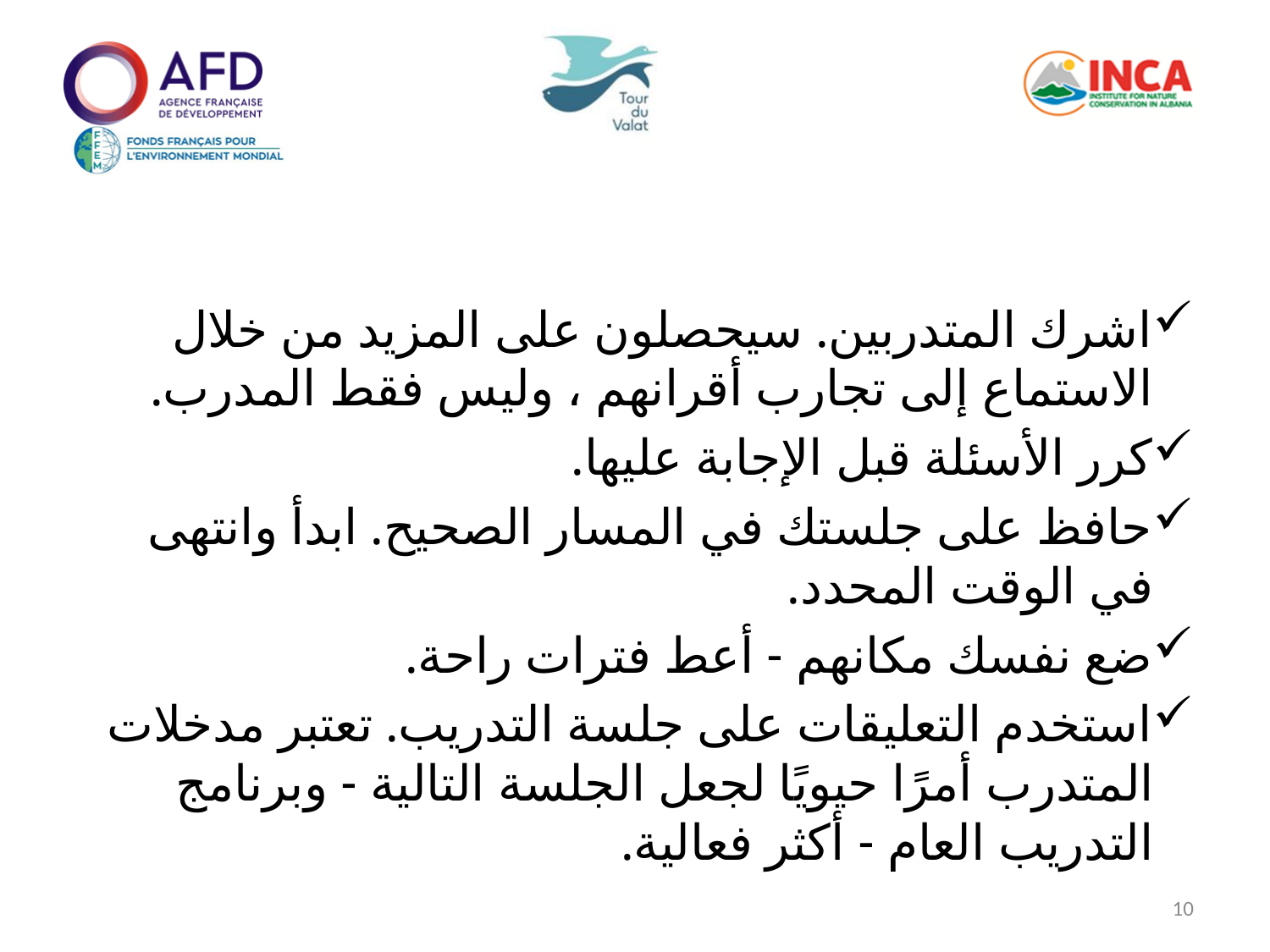

اشرك المتدربين. سيحصلون على المزيد من خلال الاستماع إلى تجارب أقرانهم ، وليس فقط المدرب.
كرر الأسئلة قبل الإجابة عليها.
حافظ على جلستك في المسار الصحيح. ابدأ وانتهى في الوقت المحدد.
ضع نفسك مكانهم - أعط فترات راحة.
استخدم التعليقات على جلسة التدريب. تعتبر مدخلات المتدرب أمرًا حيويًا لجعل الجلسة التالية - وبرنامج التدريب العام - أكثر فعالية.
10